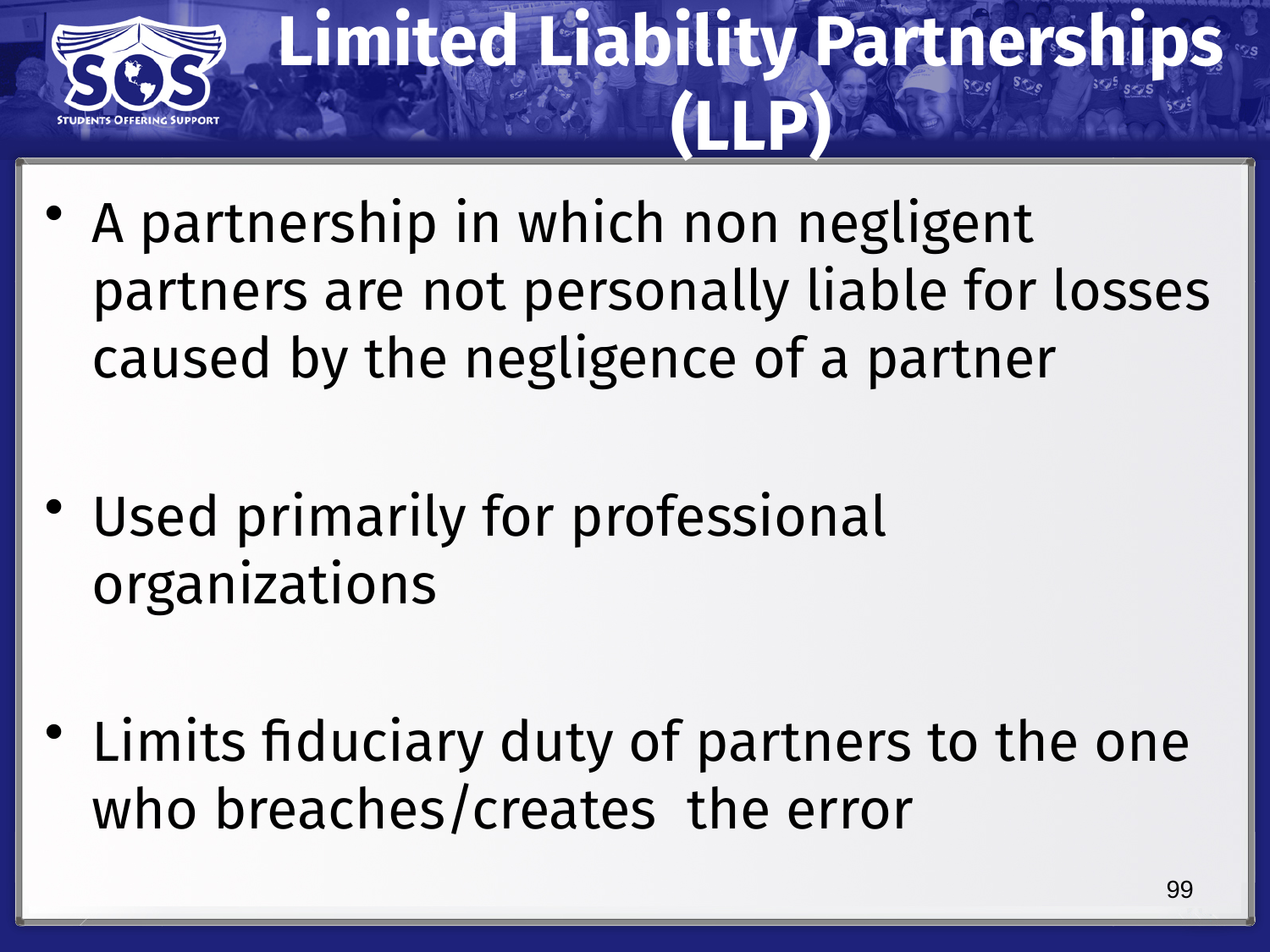

# Limited Liability Partnerships (LLP)
A partnership in which non negligent partners are not personally liable for losses caused by the negligence of a partner

Used primarily for professional organizations

Limits fiduciary duty of partners to the one who breaches/creates  the error
99